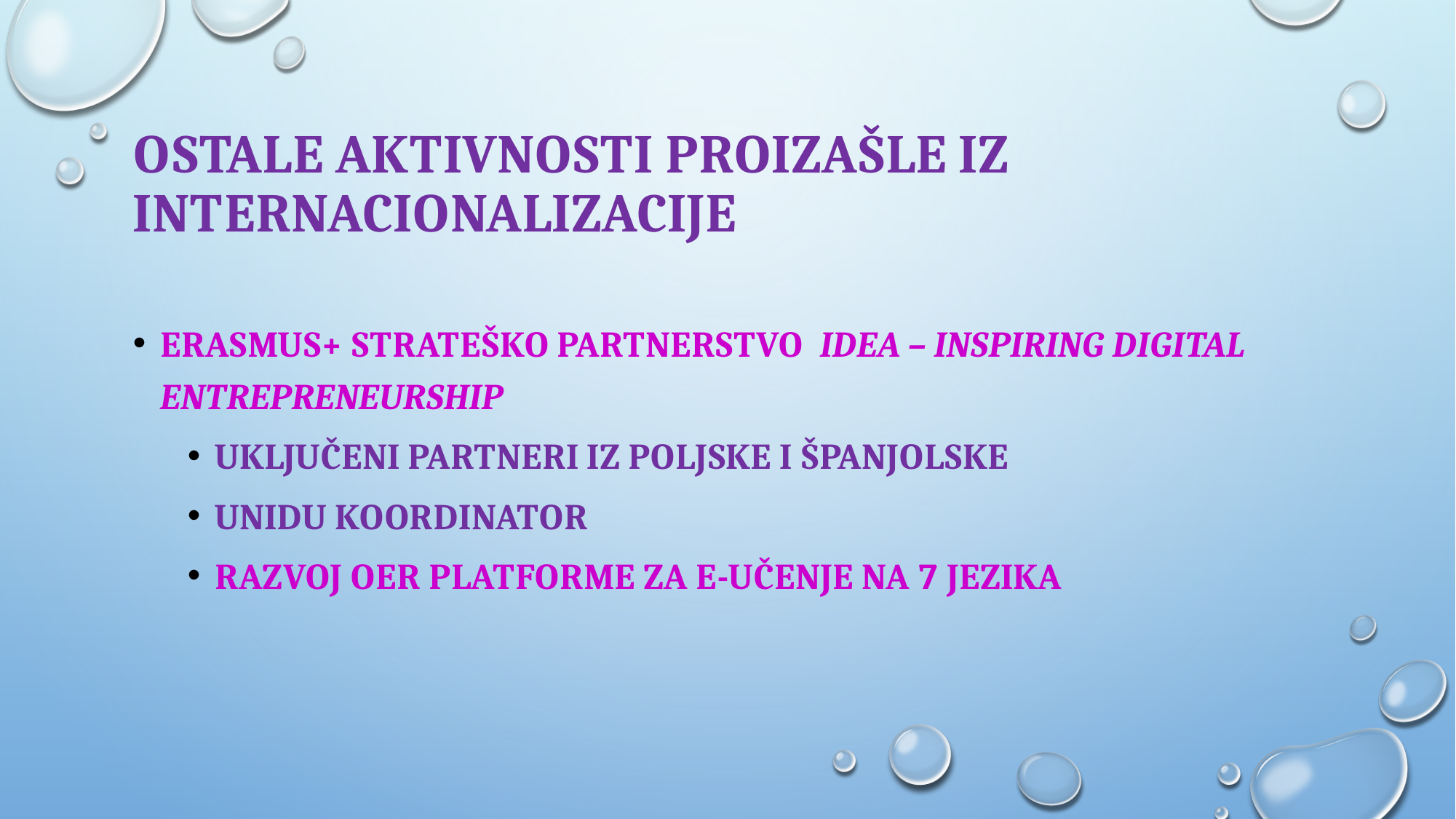

# Ostale aktivnosti proizašle iz internacionalizacije
Erasmus+ strateško partnerstvo  Idea – inspiring digital entrepreneurship
Uključeni Partneri iz poljske i španjolske
Unidu koordinator
Razvoj OER platforme za e-učenje na 7 jezika